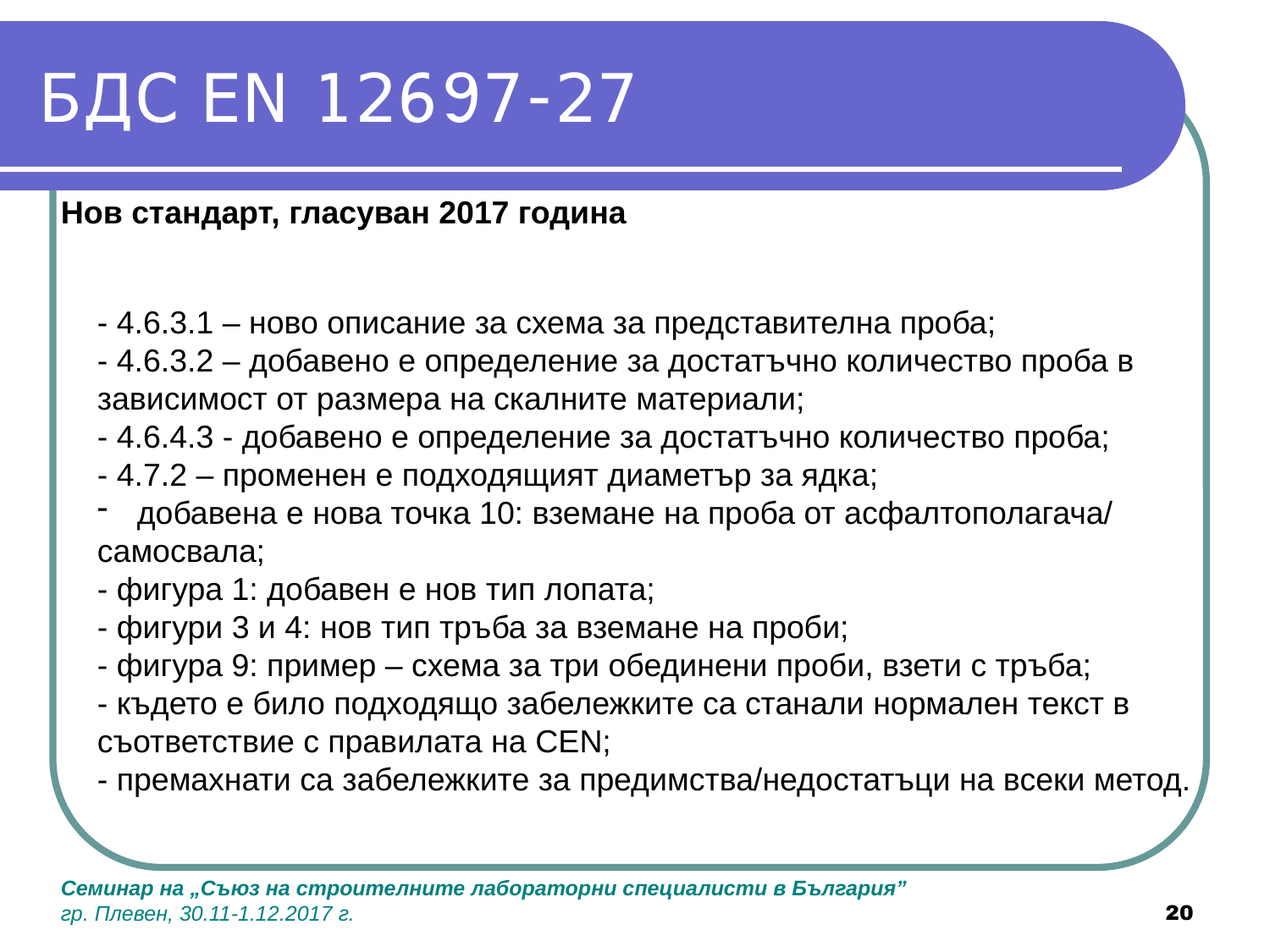

# БДС EN 12697-27
Нов стандарт, гласуван 2017 година

- 4.6.3.1 – ново описание за схема за представителна проба;
- 4.6.3.2 – добавено е определение за достатъчно количество проба в зависимост от размера на скалните материали;
- 4.6.4.3 - добавено е определение за достатъчно количество проба;
- 4.7.2 – променен е подходящият диаметър за ядка;
добавена е нова точка 10: вземане на проба от асфалтополагача/
самосвала;
- фигура 1: добавен е нов тип лопата;
- фигури 3 и 4: нов тип тръба за вземане на проби;
- фигура 9: пример – схема за три обединени проби, взети с тръба;
- където е било подходящо забележките са станали нормален текст в съответствие с правилата на CEN;
- премахнати са забележките за предимства/недостатъци на всеки метод.
20
Семинар на „Съюз на строителните лабораторни специалисти в България”
гр. Плевен, 30.11-1.12.2017 г.